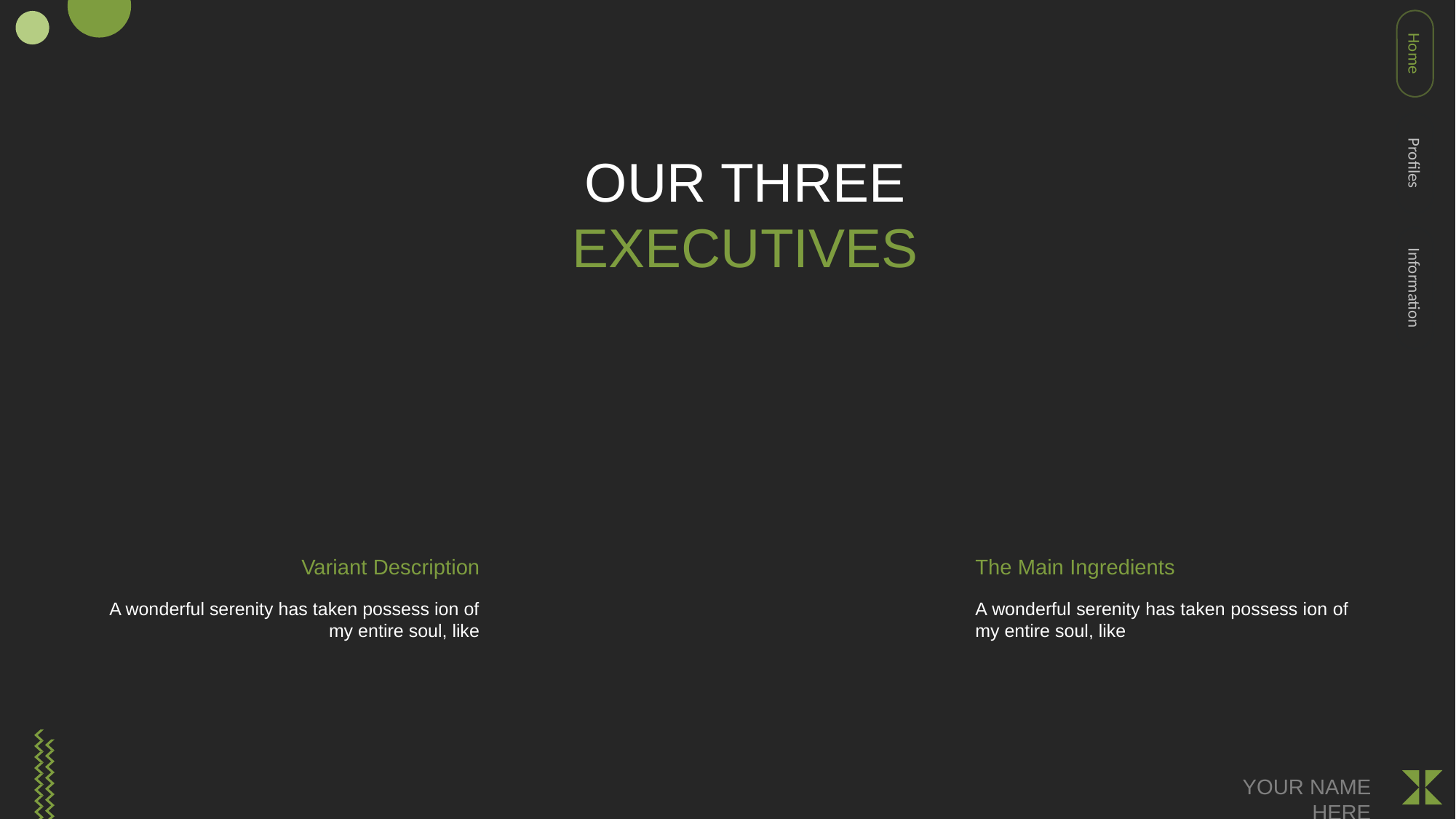

Home

OUR THREE EXECUTIVES

Profiles
Information

Variant Description
The Main Ingredients
A wonderful serenity has taken possess ion of my entire soul, like
A wonderful serenity has taken possess ion of my entire soul, like
YOUR NAME HERE